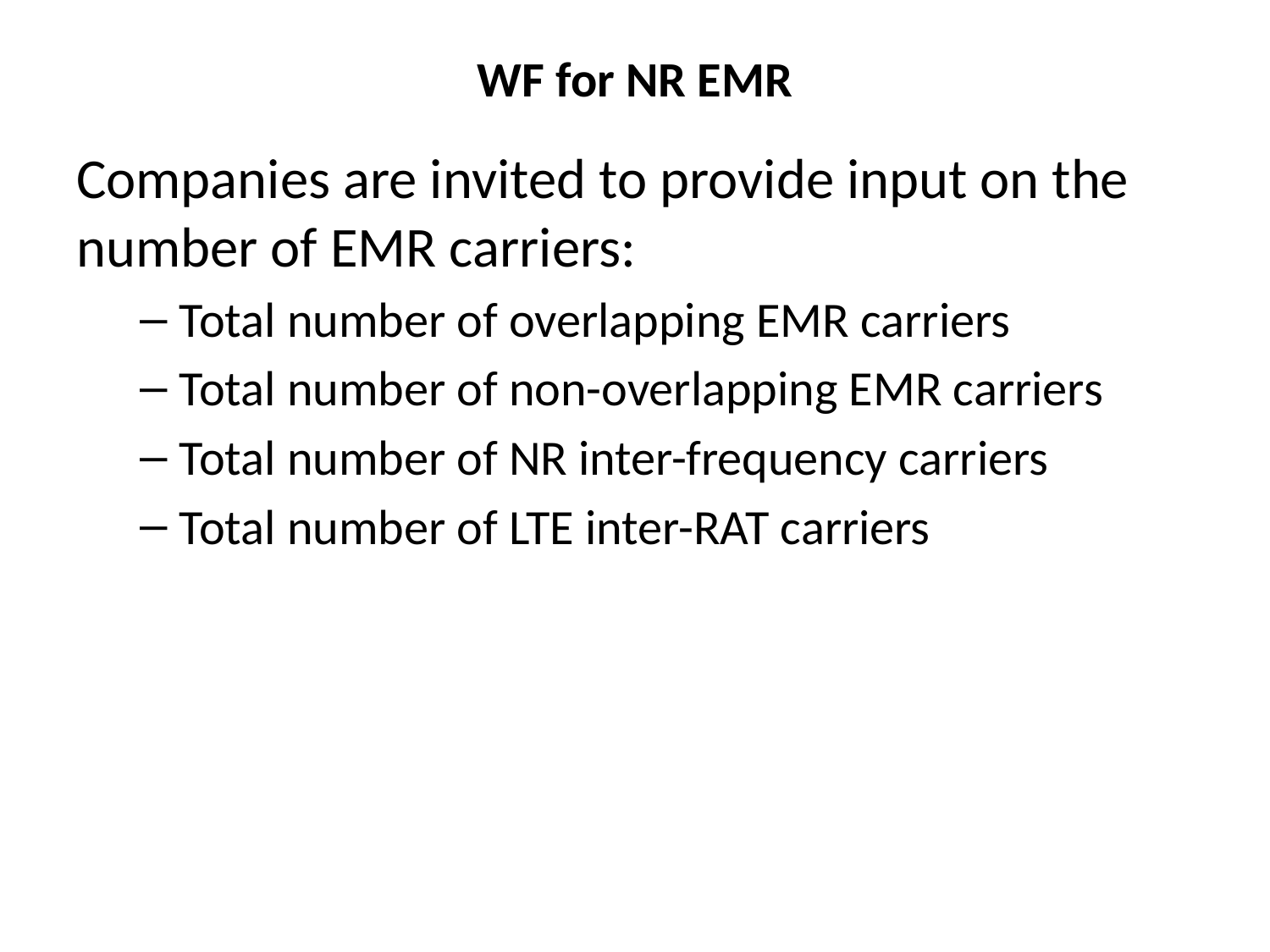

# WF for NR EMR
Companies are invited to provide input on the number of EMR carriers:
Total number of overlapping EMR carriers
Total number of non-overlapping EMR carriers
Total number of NR inter-frequency carriers
Total number of LTE inter-RAT carriers